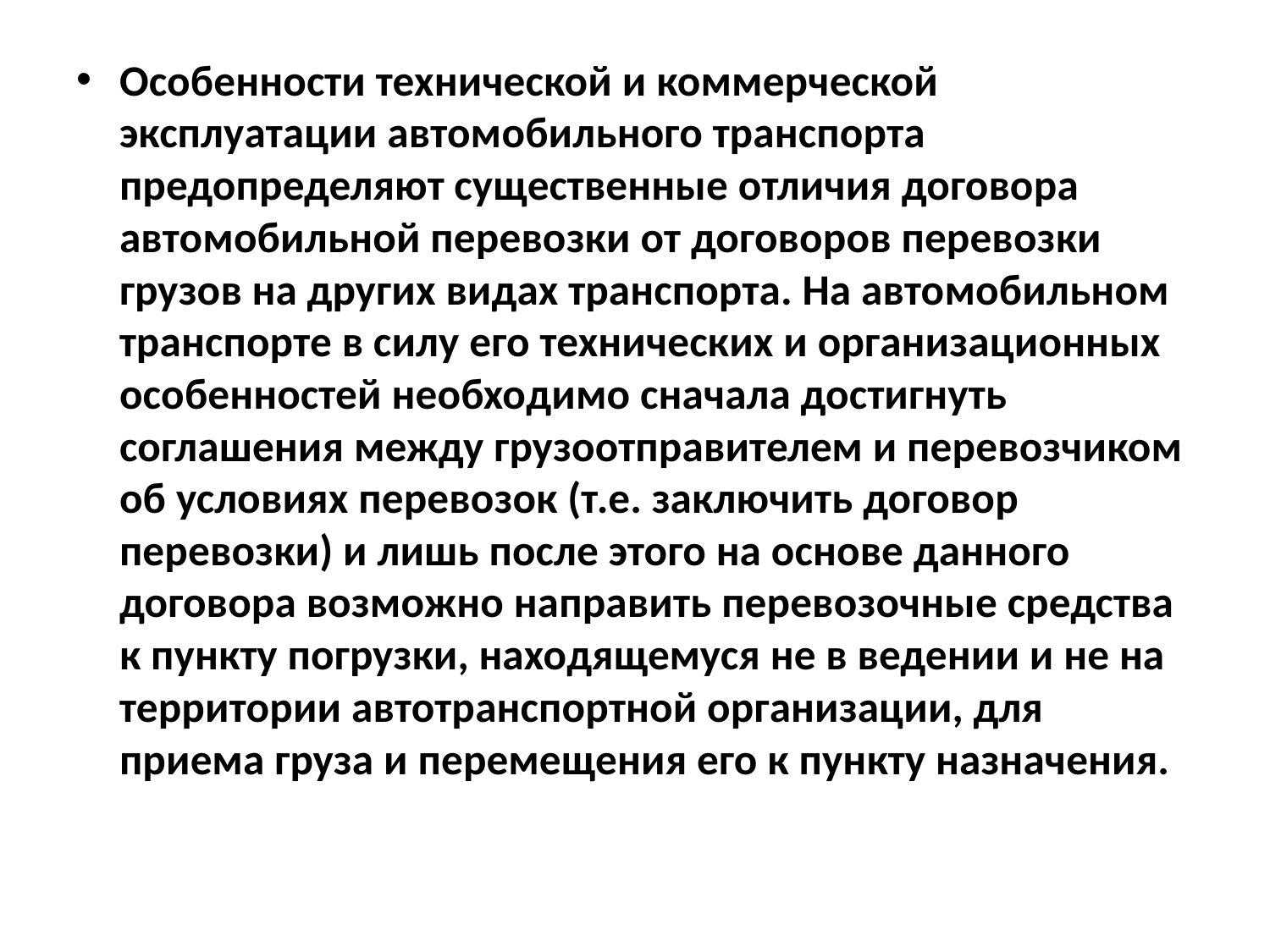

Особенности технической и коммерческой эксплуатации автомобильного транспорта предопределяют существенные отличия договора автомобильной перевозки от договоров перевозки грузов на других видах транспорта. На автомобильном транспорте в силу его технических и организационных особенностей необходимо сначала достигнуть соглашения между грузоотправителем и перевозчиком об условиях перевозок (т.е. заключить договор перевозки) и лишь после этого на основе данного договора возможно направить перевозочные средства к пункту погрузки, находящемуся не в ведении и не на территории автотранспортной организации, для приема груза и перемещения его к пункту назначения.